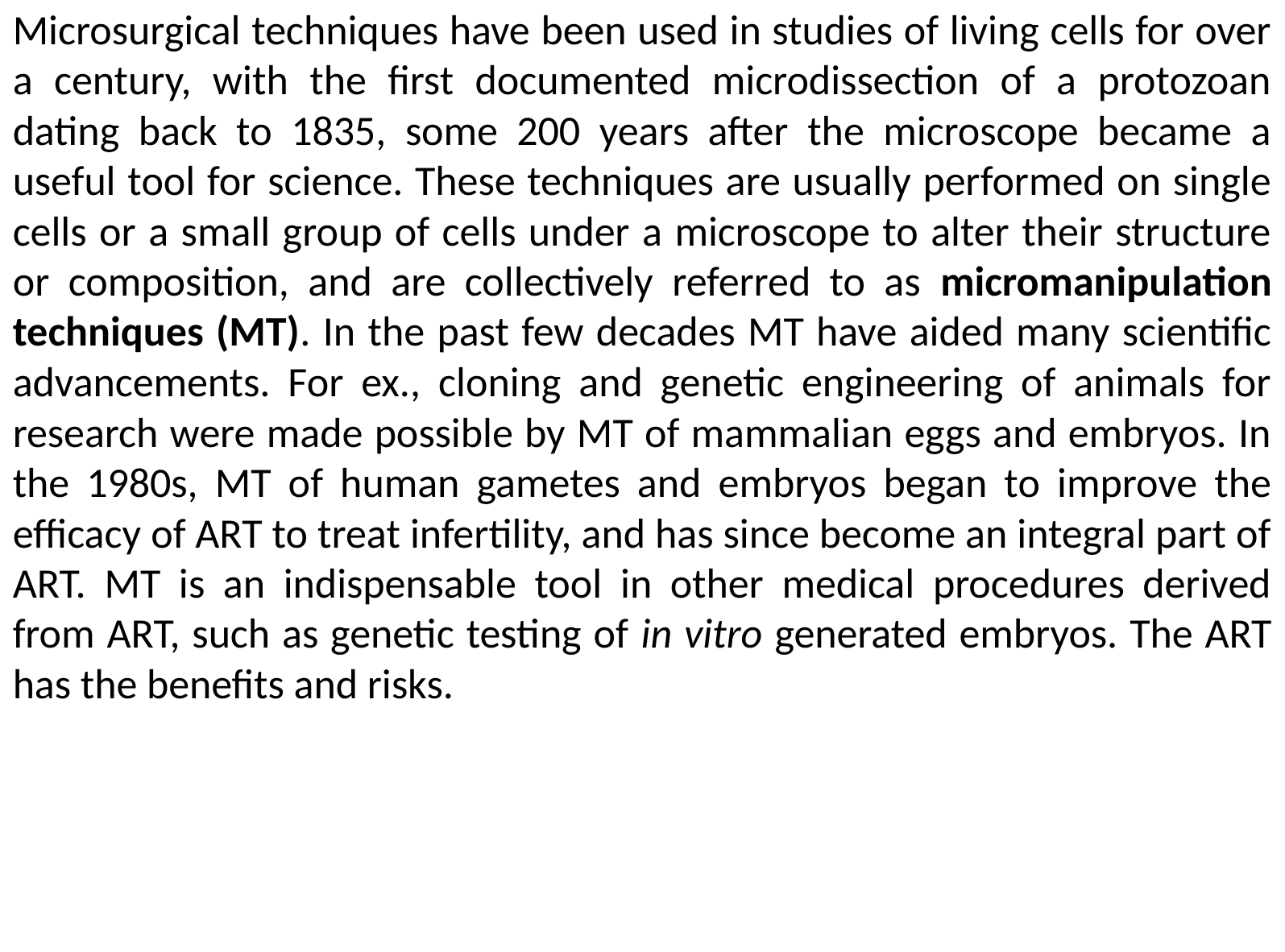

Microsurgical techniques have been used in studies of living cells for over a century, with the first documented microdissection of a protozoan dating back to 1835, some 200 years after the microscope became a useful tool for science. These techniques are usually performed on single cells or a small group of cells under a microscope to alter their structure or composition, and are collectively referred to as micromanipulation techniques (MT). In the past few decades MT have aided many scientific advancements. For ex., cloning and genetic engineering of animals for research were made possible by MT of mammalian eggs and embryos. In the 1980s, MT of human gametes and embryos began to improve the efficacy of ART to treat infertility, and has since become an integral part of ART. MT is an indispensable tool in other medical procedures derived from ART, such as genetic testing of in vitro generated embryos. The ART has the benefits and risks.